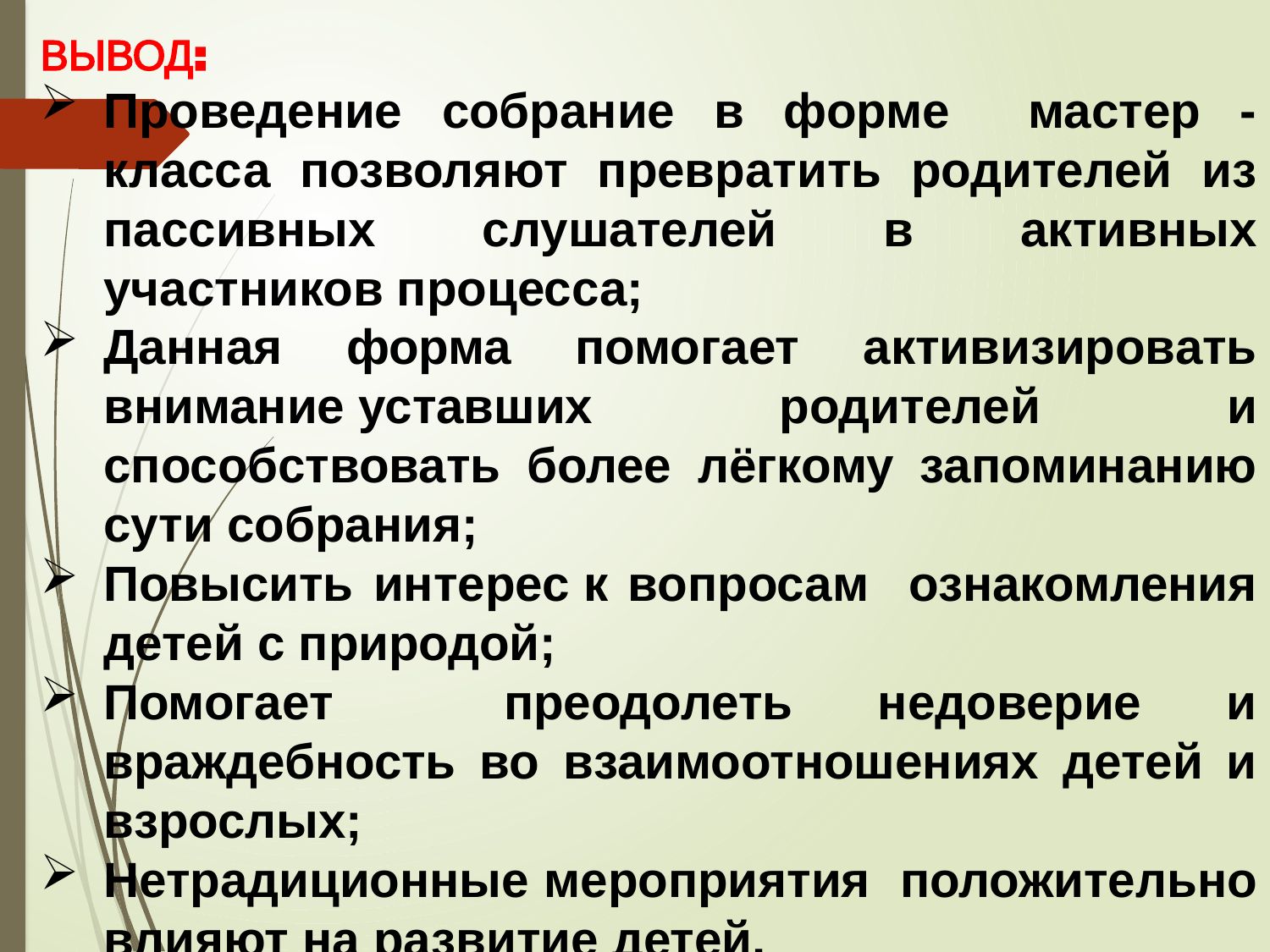

ВЫВОД:
Проведение собрание в форме  мастер - класса позволяют превратить родителей из пассивных слушателей в активных участников процесса;
Данная форма помогает активизировать внимание уставших родителей и способствовать более лёгкому запоминанию сути собрания;
Повысить интерес к вопросам  ознакомления детей с природой;
Помогает  преодолеть недоверие и враждебность во взаимоотношениях детей и взрослых;
Нетрадиционные мероприятия  положительно влияют на развитие детей.